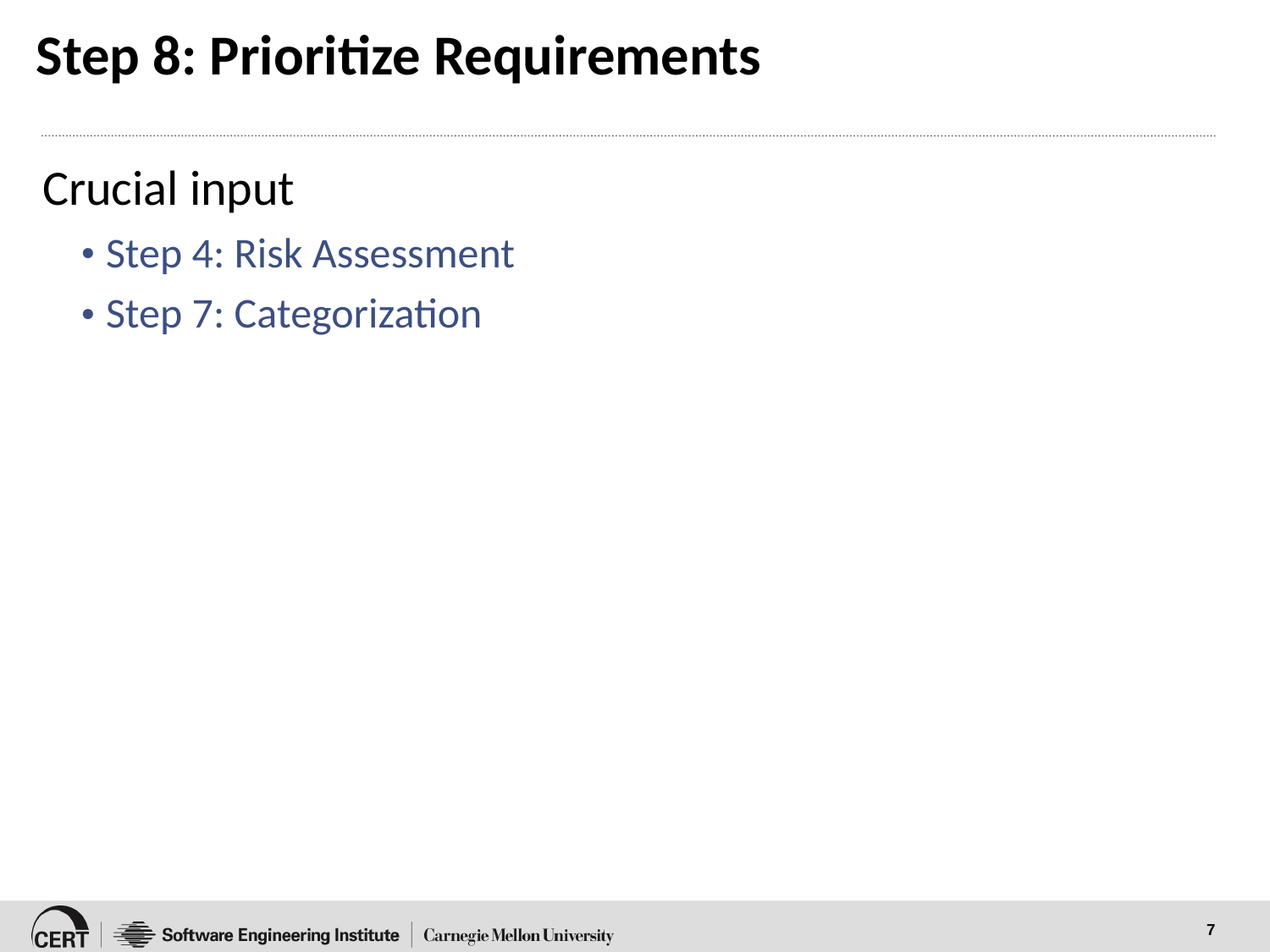

# Step 8: Prioritize Requirements
Crucial input
Step 4: Risk Assessment
Step 7: Categorization